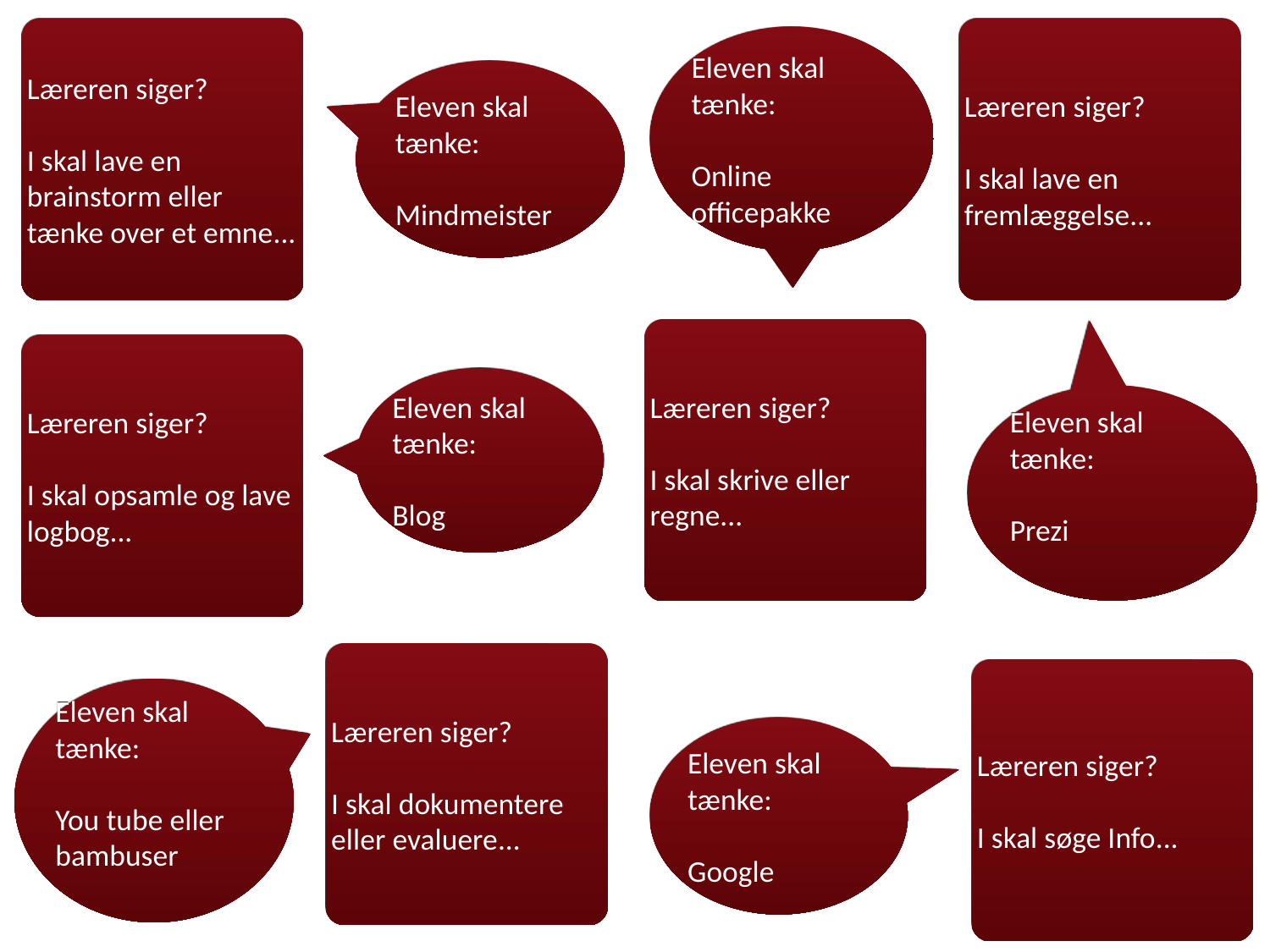

Læreren siger?

I skal lave en brainstorm eller tænke over et emne...
Læreren siger?

I skal lave en fremlæggelse...
Eleven skal tænke:

Online officepakke
Eleven skal tænke:

Mindmeister
Læreren siger?

I skal skrive eller regne...
Læreren siger?

I skal opsamle og lave logbog...
Eleven skal tænke:

Blog
Eleven skal tænke:

Prezi

Læreren siger?

I skal dokumentere eller evaluere...
Læreren siger?

I skal søge Info...
Eleven skal tænke:

You tube eller bambuser

Eleven skal tænke:

Google